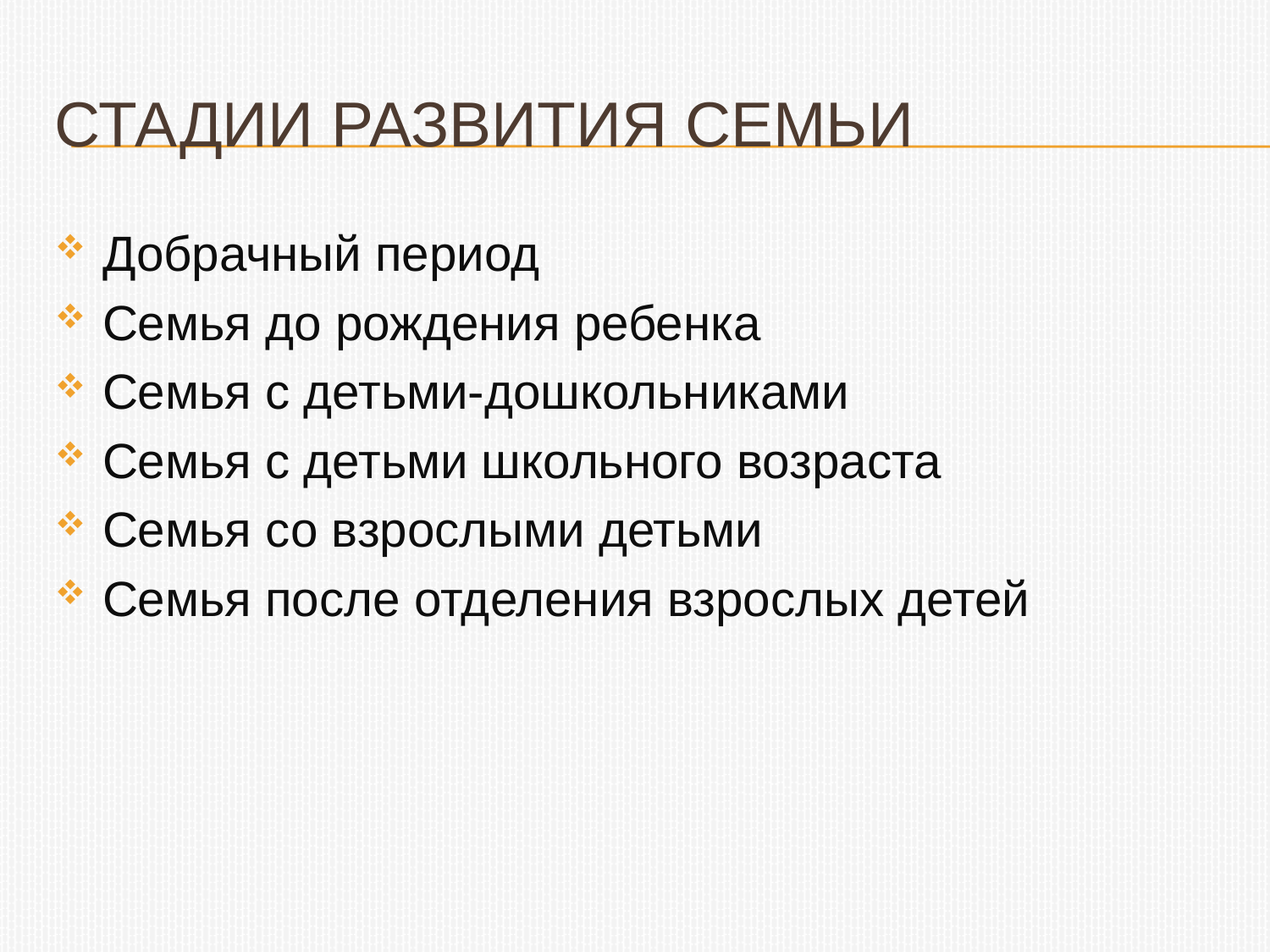

# Стадии развития семьи
Добрачный период
Семья до рождения ребенка
Семья с детьми-дошкольниками
Семья с детьми школьного возраста
Семья со взрослыми детьми
Семья после отделения взрослых детей